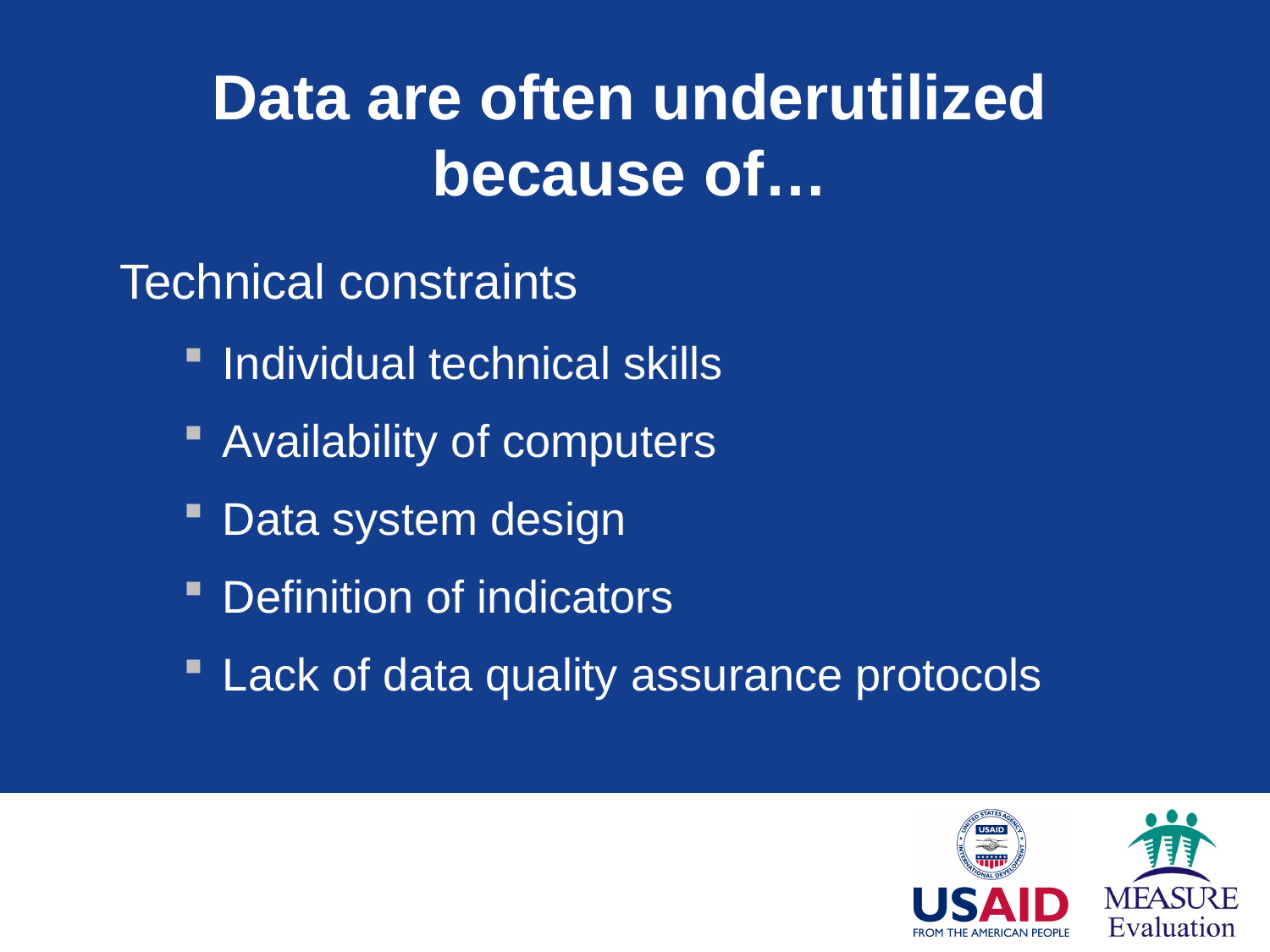

# Data are often underutilized because of…
Technical constraints
Individual technical skills
Availability of computers
Data system design
Definition of indicators
Lack of data quality assurance protocols